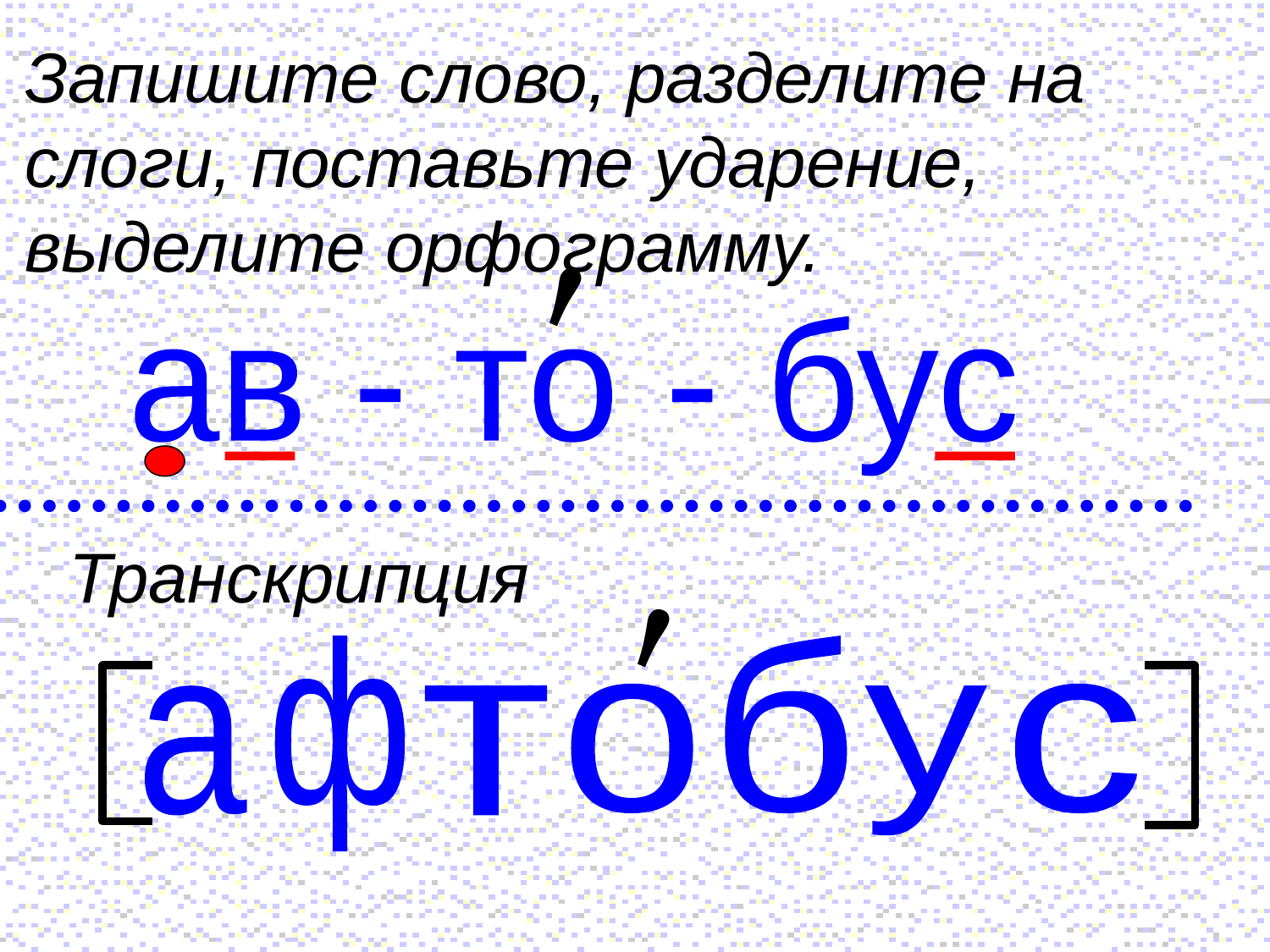

Запишите слово, разделите на слоги, поставьте ударение, выделите орфограмму.
′
ав - то - бус

Транскрипция
′
ф
б

о
с
а
т
у